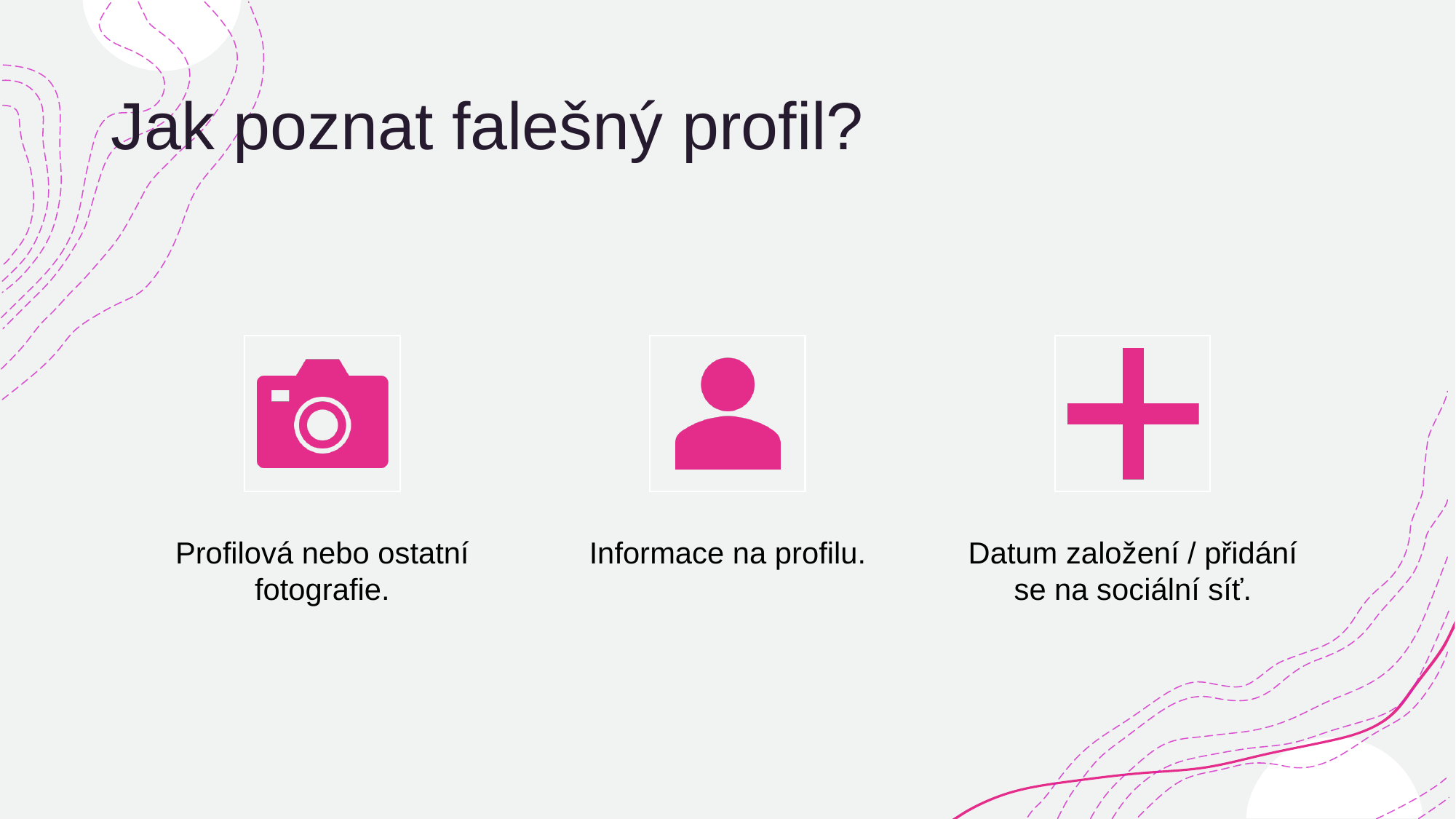

# Jak poznat falešný profil?
Profilová nebo ostatní fotografie.
Informace na profilu.
Datum založení / přidání se na sociální síť.